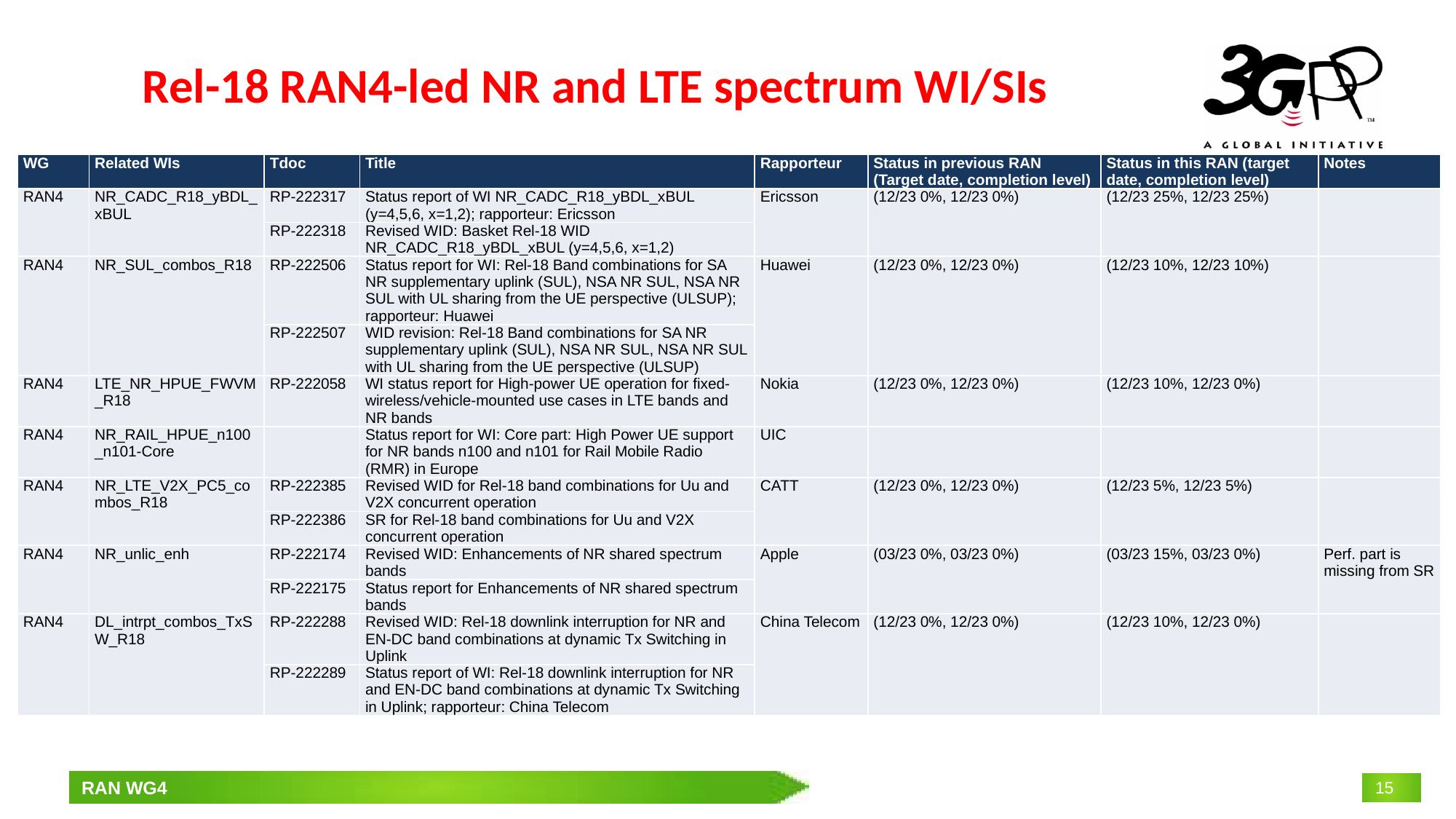

# Rel-18 RAN4-led NR and LTE spectrum WI/SIs
| WG | Related WIs | Tdoc | Title | Rapporteur | Status in previous RAN (Target date, completion level) | Status in this RAN (target date, completion level) | Notes |
| --- | --- | --- | --- | --- | --- | --- | --- |
| RAN4 | NR\_CADC\_R18\_yBDL\_xBUL | RP-222317 | Status report of WI NR\_CADC\_R18\_yBDL\_xBUL (y=4,5,6, x=1,2); rapporteur: Ericsson | Ericsson | (12/23 0%, 12/23 0%) | (12/23 25%, 12/23 25%) |  |
|  |  | RP-222318 | Revised WID: Basket Rel-18 WID NR\_CADC\_R18\_yBDL\_xBUL (y=4,5,6, x=1,2) |  |  |  |  |
| RAN4 | NR\_SUL\_combos\_R18 | RP-222506 | Status report for WI: Rel-18 Band combinations for SA NR supplementary uplink (SUL), NSA NR SUL, NSA NR SUL with UL sharing from the UE perspective (ULSUP); rapporteur: Huawei | Huawei | (12/23 0%, 12/23 0%) | (12/23 10%, 12/23 10%) |  |
|  |  | RP-222507 | WID revision: Rel-18 Band combinations for SA NR supplementary uplink (SUL), NSA NR SUL, NSA NR SUL with UL sharing from the UE perspective (ULSUP) |  |  |  |  |
| RAN4 | LTE\_NR\_HPUE\_FWVM\_R18 | RP-222058 | WI status report for High-power UE operation for fixed-wireless/vehicle-mounted use cases in LTE bands and NR bands | Nokia | (12/23 0%, 12/23 0%) | (12/23 10%, 12/23 0%) |  |
| RAN4 | NR\_RAIL\_HPUE\_n100\_n101-Core |  | Status report for WI: Core part: High Power UE support for NR bands n100 and n101 for Rail Mobile Radio (RMR) in Europe | UIC |  |  |  |
| RAN4 | NR\_LTE\_V2X\_PC5\_combos\_R18 | RP-222385 | Revised WID for Rel-18 band combinations for Uu and V2X concurrent operation | CATT | (12/23 0%, 12/23 0%) | (12/23 5%, 12/23 5%) |  |
|  |  | RP-222386 | SR for Rel-18 band combinations for Uu and V2X concurrent operation |  |  |  |  |
| RAN4 | NR\_unlic\_enh | RP-222174 | Revised WID: Enhancements of NR shared spectrum bands | Apple | (03/23 0%, 03/23 0%) | (03/23 15%, 03/23 0%) | Perf. part is missing from SR |
|  |  | RP-222175 | Status report for Enhancements of NR shared spectrum bands |  |  |  |  |
| RAN4 | DL\_intrpt\_combos\_TxSW\_R18 | RP-222288 | Revised WID: Rel-18 downlink interruption for NR and EN-DC band combinations at dynamic Tx Switching in Uplink | China Telecom | (12/23 0%, 12/23 0%) | (12/23 10%, 12/23 0%) |  |
|  |  | RP-222289 | Status report of WI: Rel-18 downlink interruption for NR and EN-DC band combinations at dynamic Tx Switching in Uplink; rapporteur: China Telecom |  |  |  |  |
| WG | Related WIs | Tdoc | Title | Rapporteur | Status in previous RAN (Target date, completion level) | Status in this RAN (target date, completion level) | Notes |
| --- | --- | --- | --- | --- | --- | --- | --- |
| RAN3 | NR\_ENDC\_SON\_MDT\_enh2-Core | RP-222122 | Status report for WI on further enhancement of data collection for SONMDT in NR standalone and MR-DC | CMCC | (12/23 0%, n/a) | (12/23 10%, n/a) | TU changed (No RAN4 TU) |